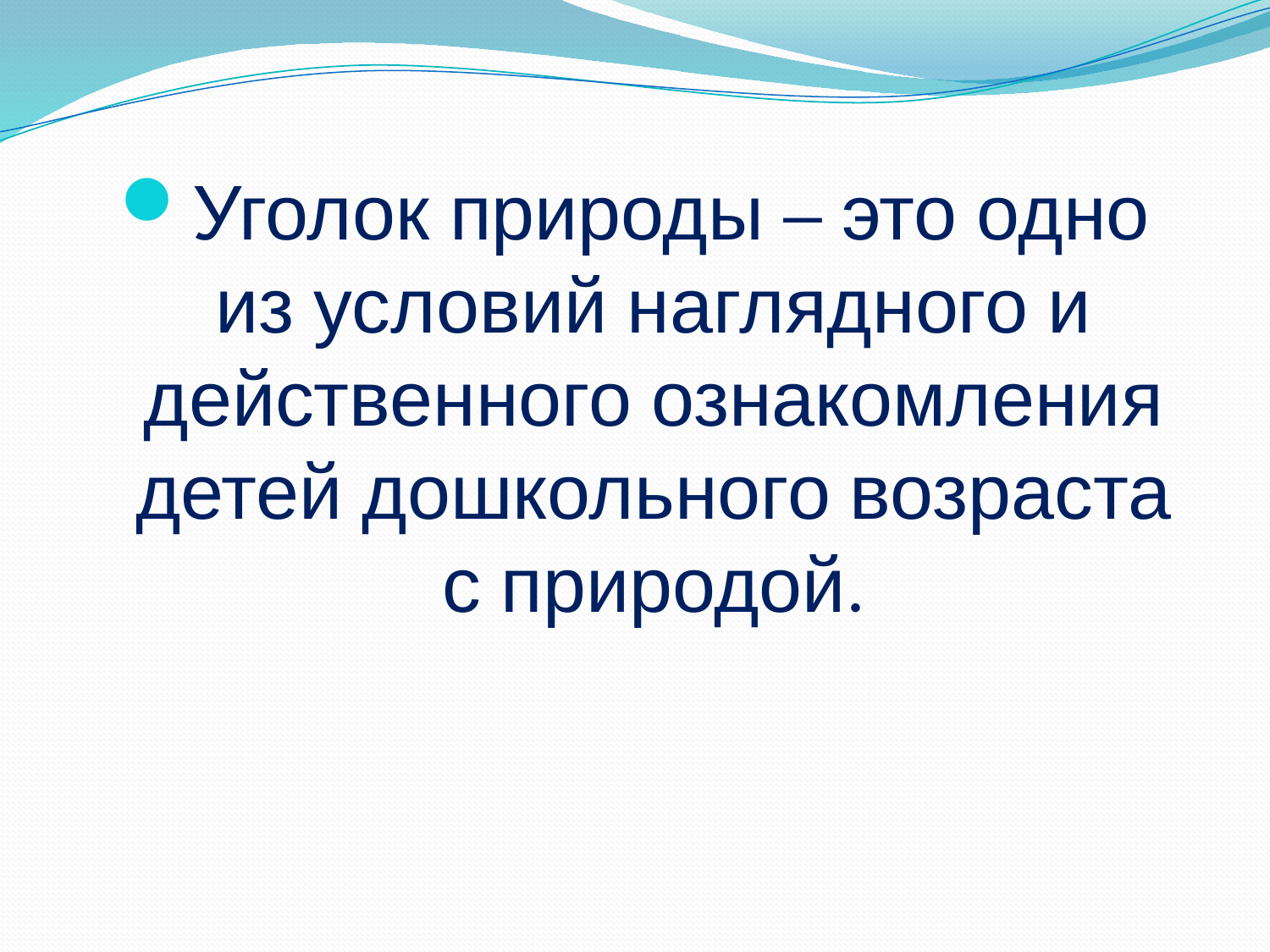

Уголок природы – это одно из условий наглядного и действенного ознакомления детей дошкольного возраста с природой.